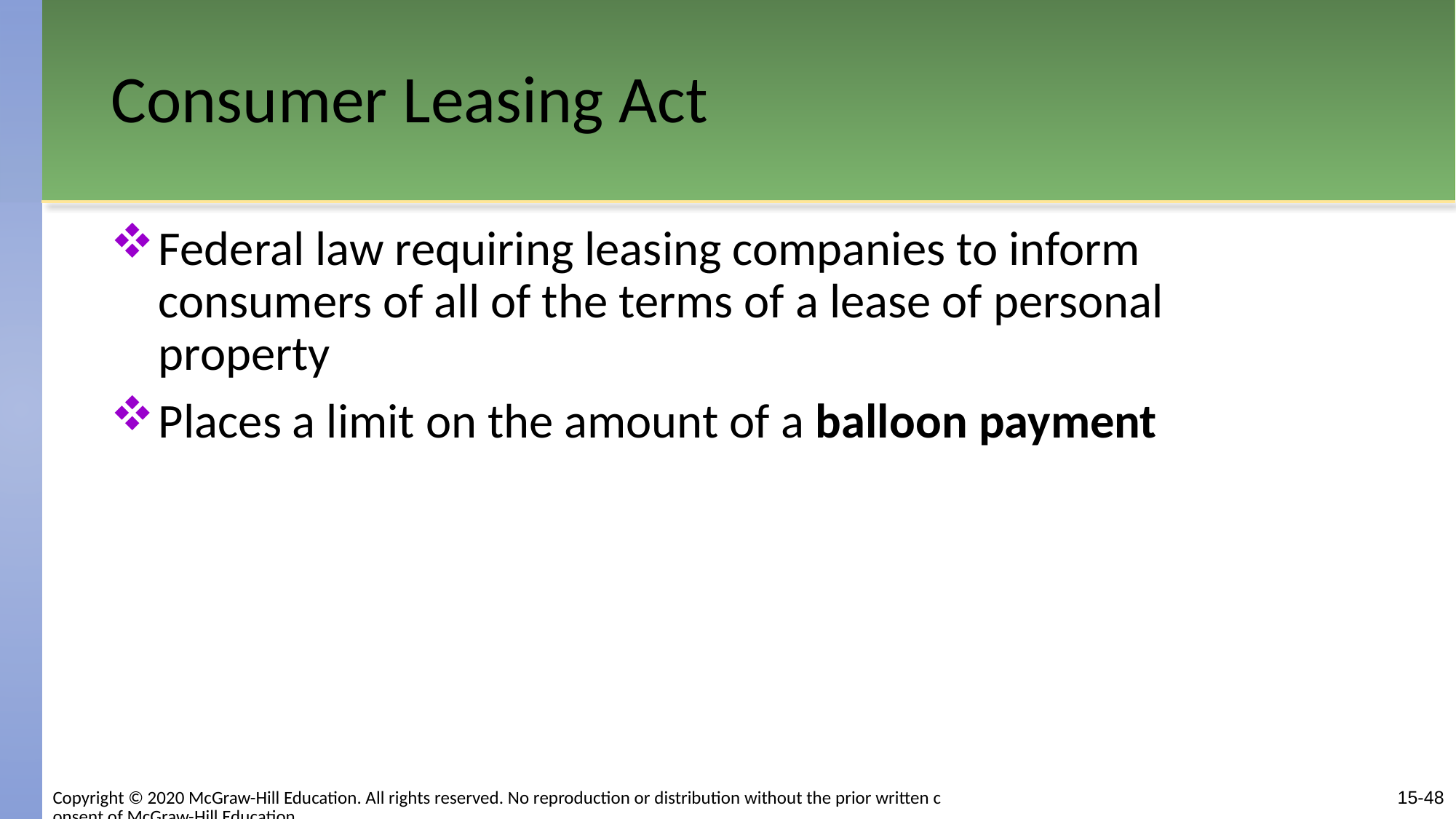

# Consumer Leasing Act
Federal law requiring leasing companies to inform consumers of all of the terms of a lease of personal property
Places a limit on the amount of a balloon payment

15-48
Copyright © 2020 McGraw-Hill Education. All rights reserved. No reproduction or distribution without the prior written consent of McGraw-Hill Education.